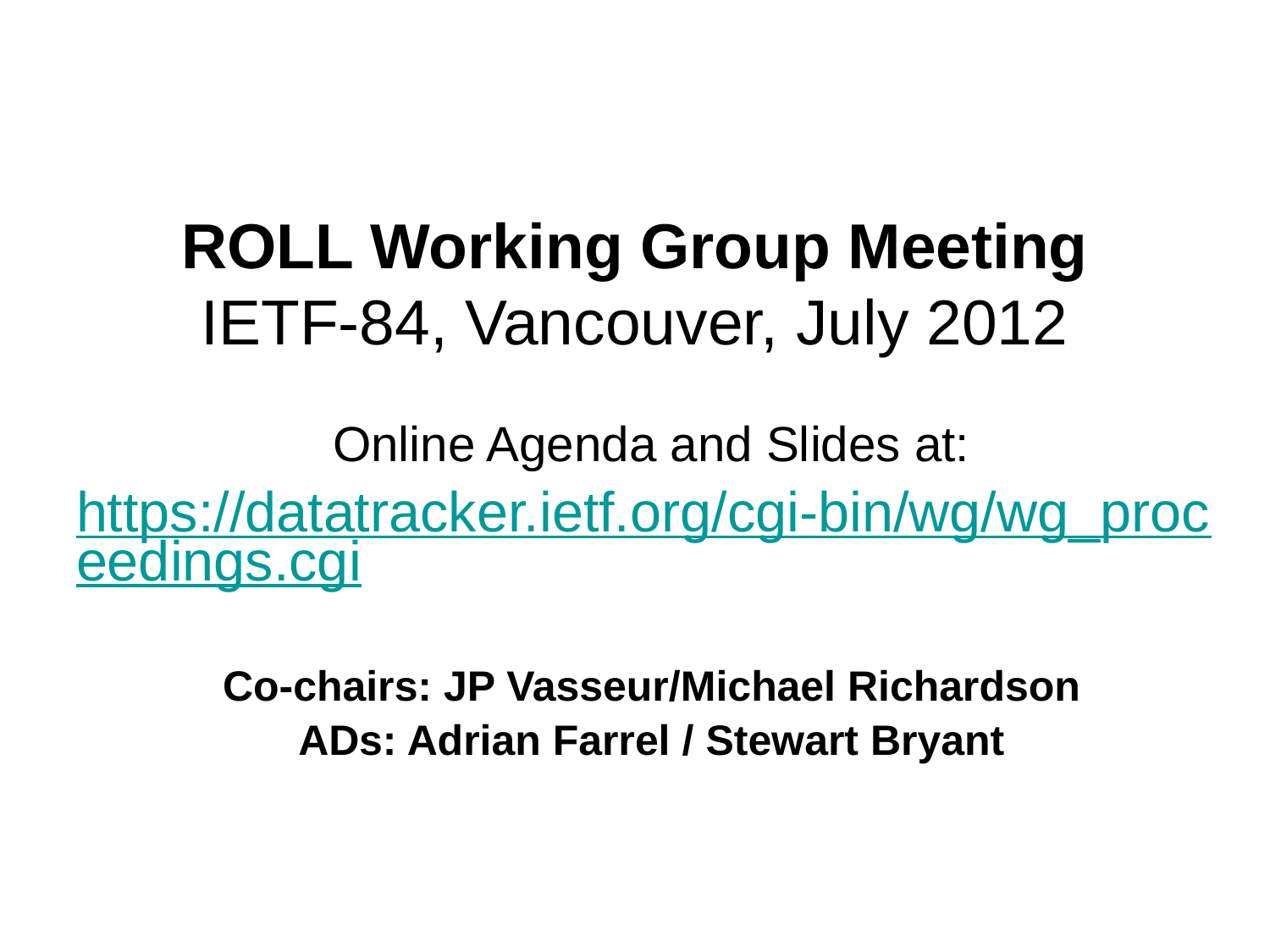

# ROLL Working Group Meeting IETF-84, Vancouver, July 2012
Online Agenda and Slides at:
https://datatracker.ietf.org/cgi-bin/wg/wg_proceedings.cgi

Co-chairs: JP Vasseur/Michael Richardson
ADs: Adrian Farrel / Stewart Bryant